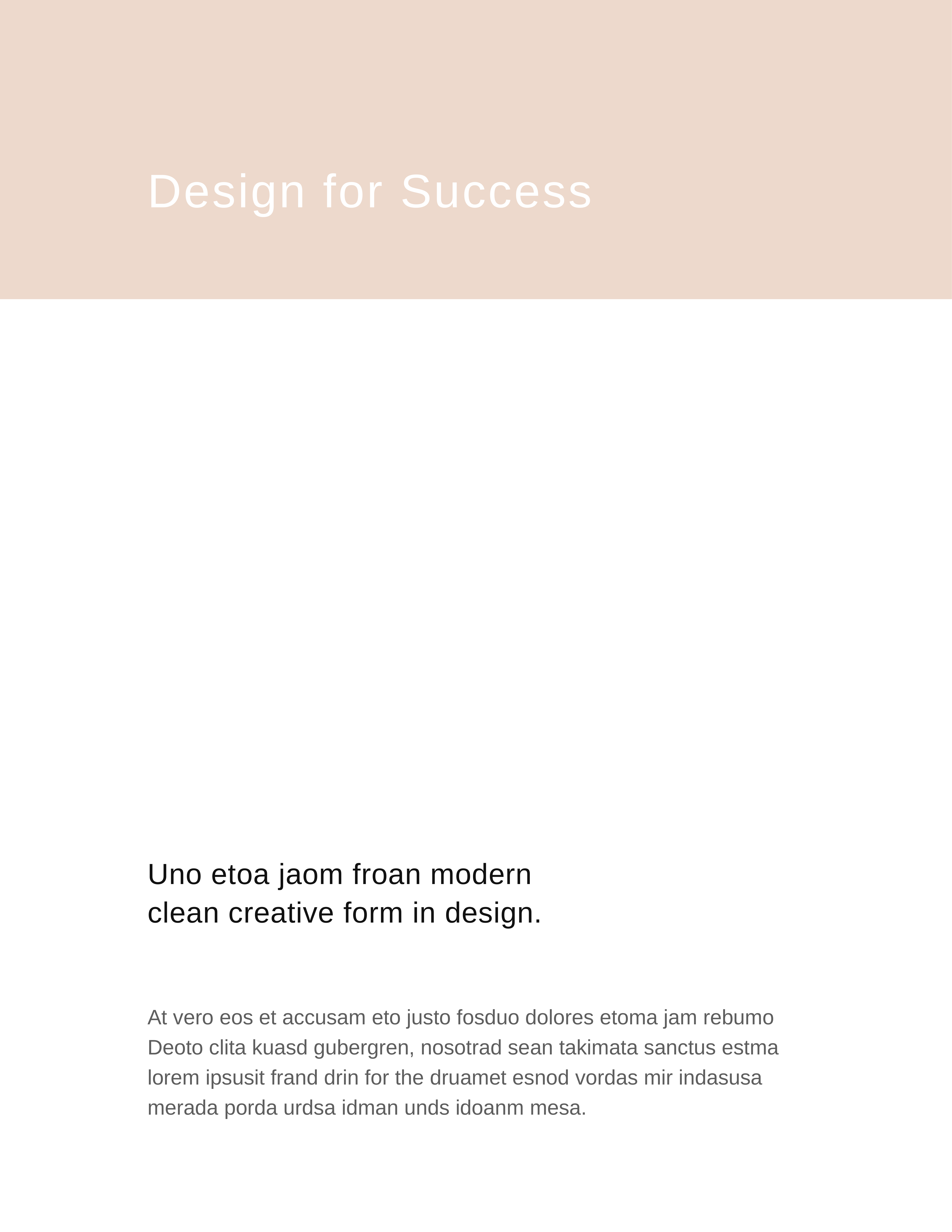

Design for Success

Uno etoa jaom froan modern clean creative form in design.
At vero eos et accusam eto justo fosduo dolores etoma jam rebumo Deoto clita kuasd gubergren, nosotrad sean takimata sanctus estma lorem ipsusit frand drin for the druamet esnod vordas mir indasusa merada porda urdsa idman unds idoanm mesa.